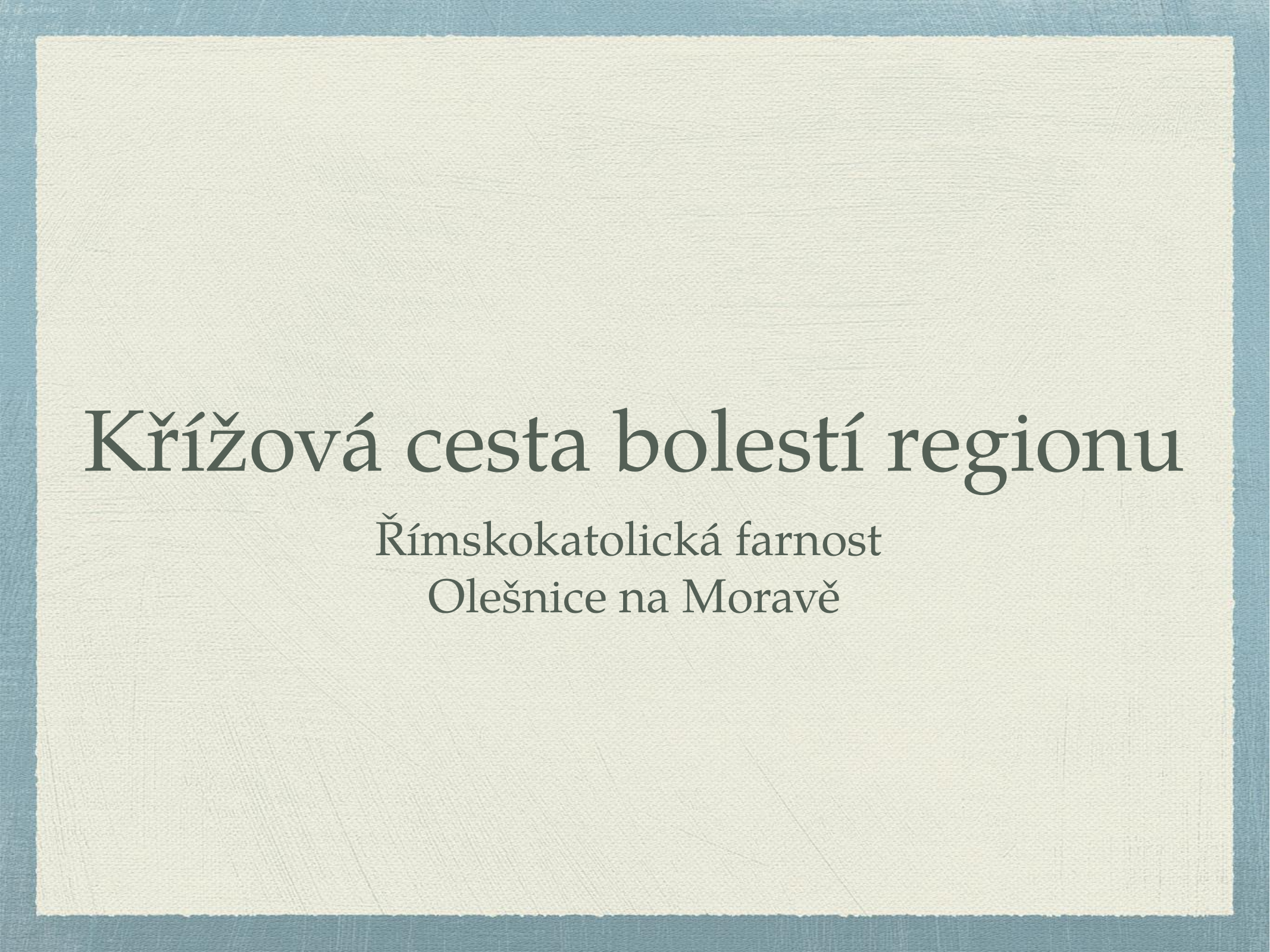

# Křížová cesta bolestí regionu
Římskokatolická farnost
Olešnice na Moravě